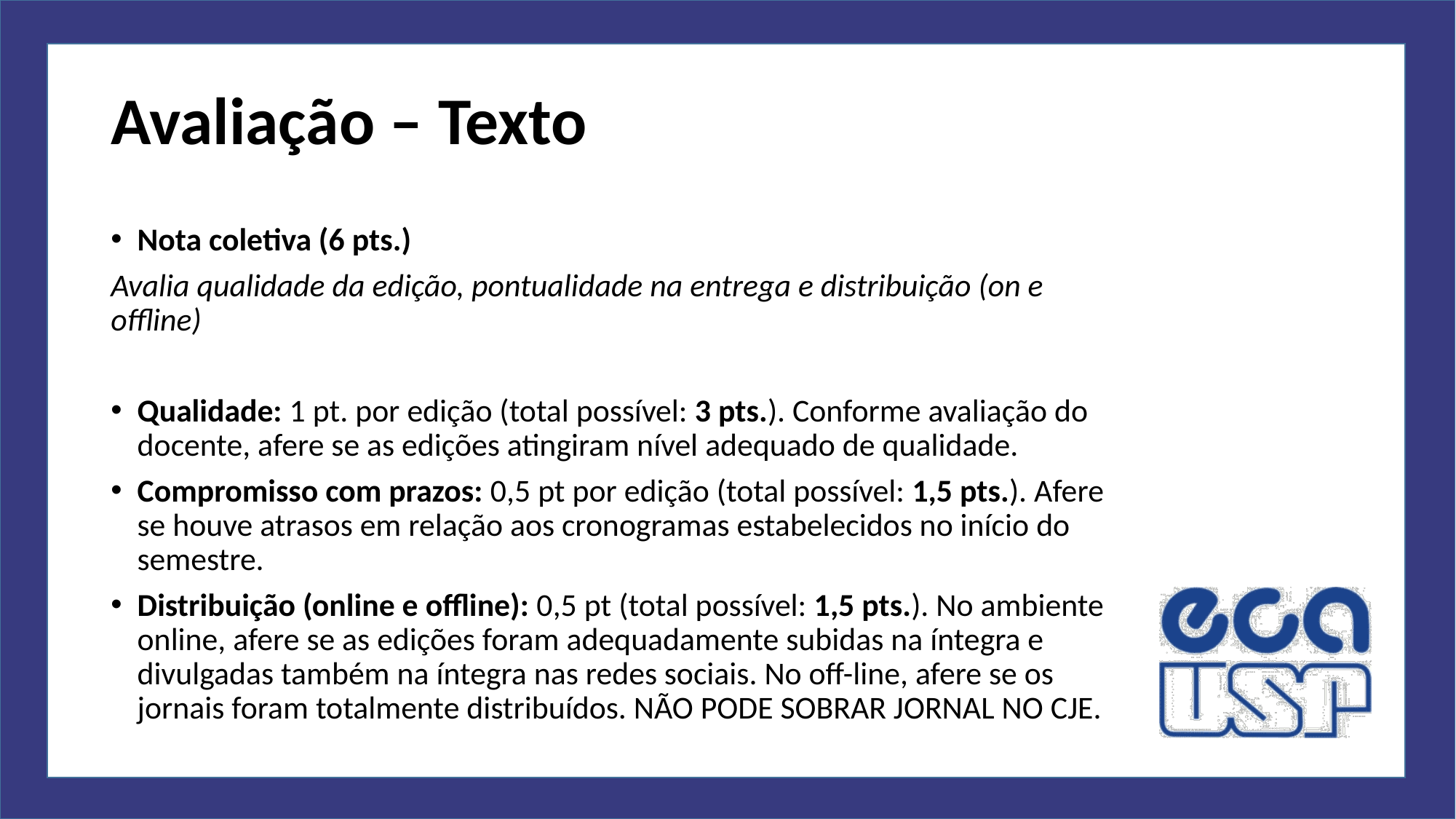

# Avaliação – Texto
Nota coletiva (6 pts.)
Avalia qualidade da edição, pontualidade na entrega e distribuição (on e offline)

Qualidade: 1 pt. por edição (total possível: 3 pts.). Conforme avaliação do docente, afere se as edições atingiram nível adequado de qualidade.
Compromisso com prazos: 0,5 pt por edição (total possível: 1,5 pts.). Afere se houve atrasos em relação aos cronogramas estabelecidos no início do semestre.
Distribuição (online e offline): 0,5 pt (total possível: 1,5 pts.). No ambiente online, afere se as edições foram adequadamente subidas na íntegra e divulgadas também na íntegra nas redes sociais. No off-line, afere se os jornais foram totalmente distribuídos. NÃO PODE SOBRAR JORNAL NO CJE.